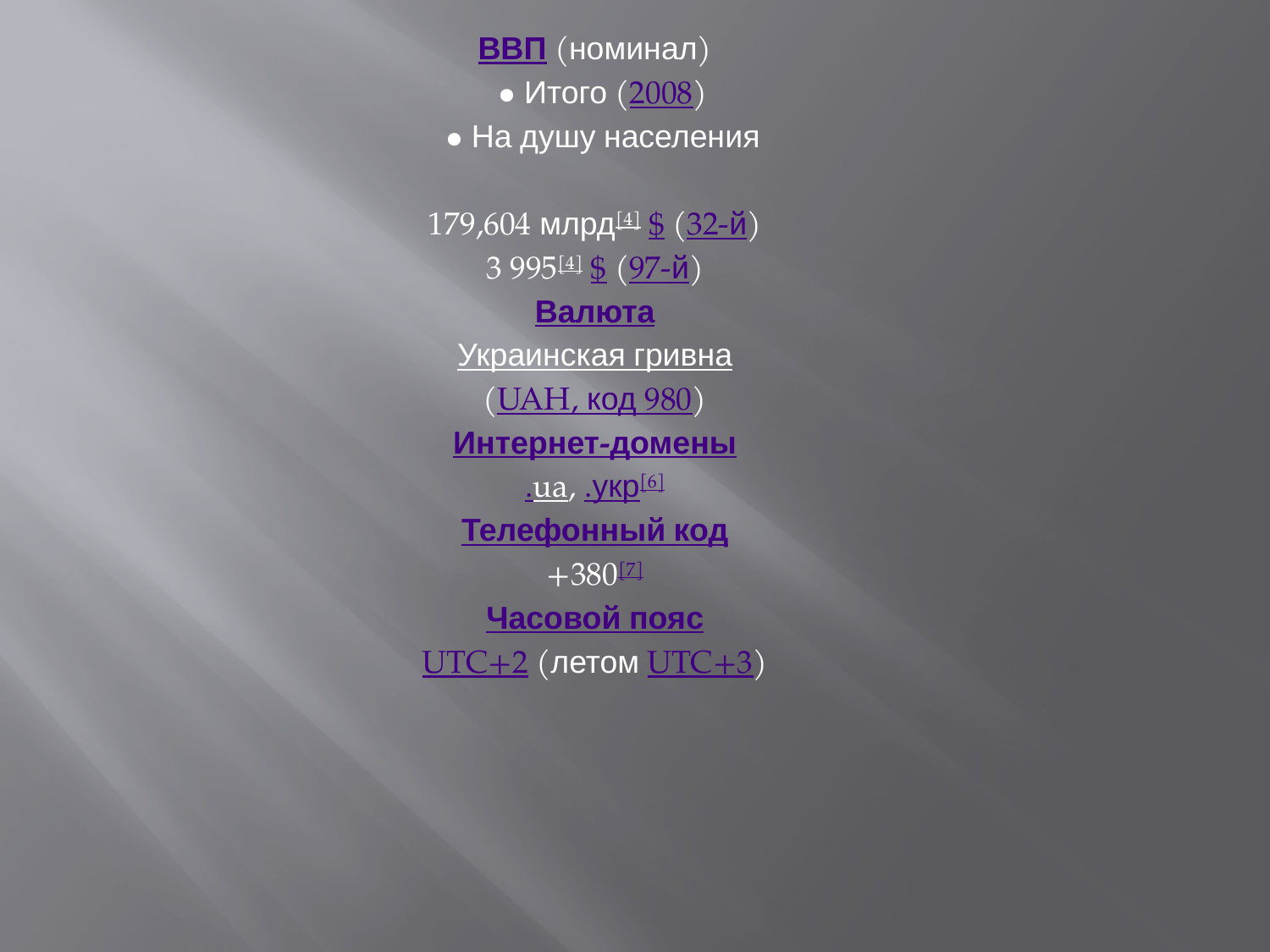

ВВП (номинал)
  • Итого (2008)
  • На душу населения
179,604 млрд[4] $ (32-й)
3 995[4] $ (97-й)
Валюта
Украинская гривна
(UAH, код 980)
Интернет-домены
.ua, .укр[6]
Телефонный код
+380[7]
Часовой пояс
UTC+2 (летом UTC+3)